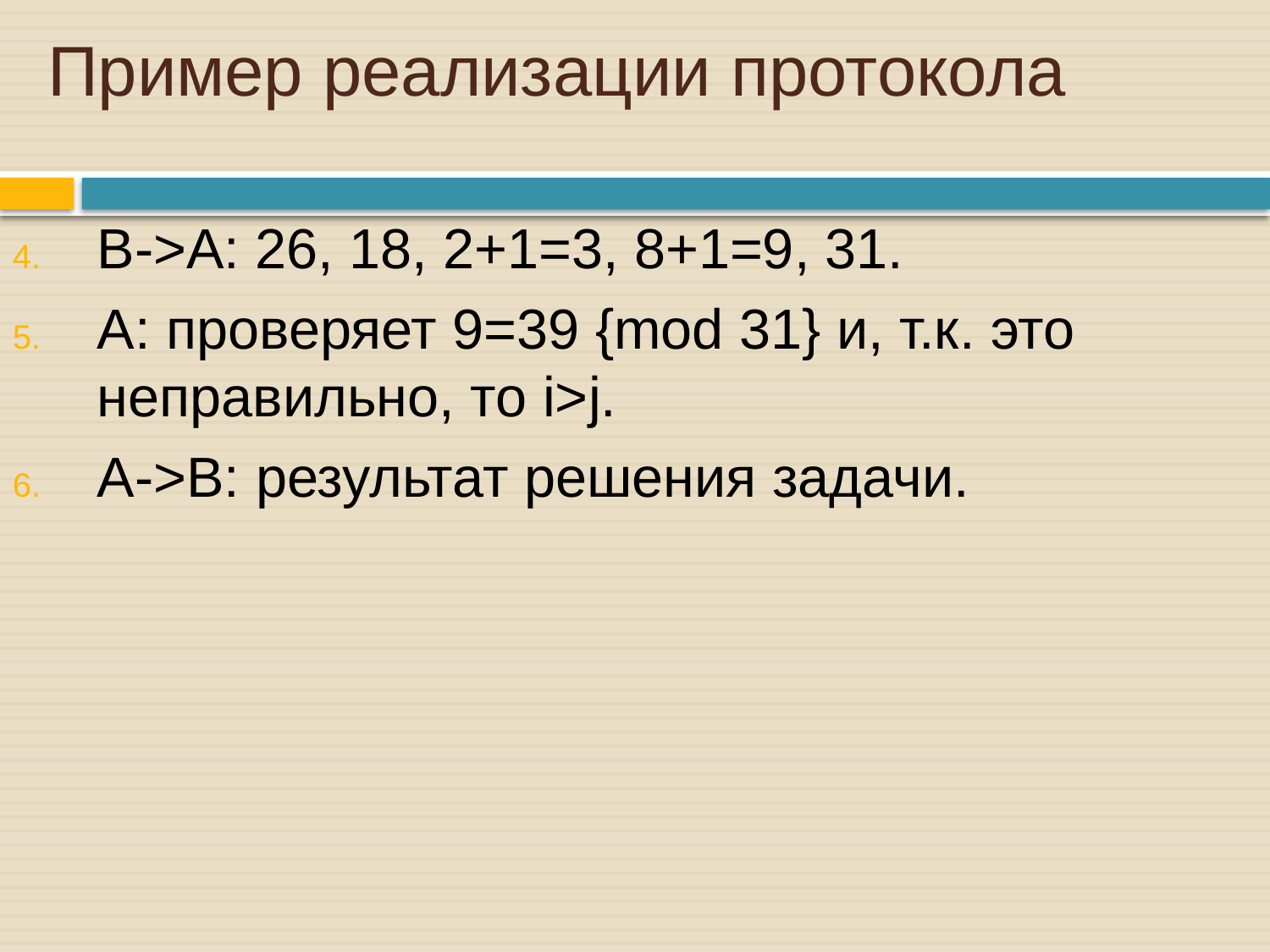

# Пример реализации протокола
B->A: 26, 18, 2+1=3, 8+1=9, 31.
A: проверяет 9=39 {mod 31} и, т.к. это неправильно, то i>j.
A->B: результат решения задачи.